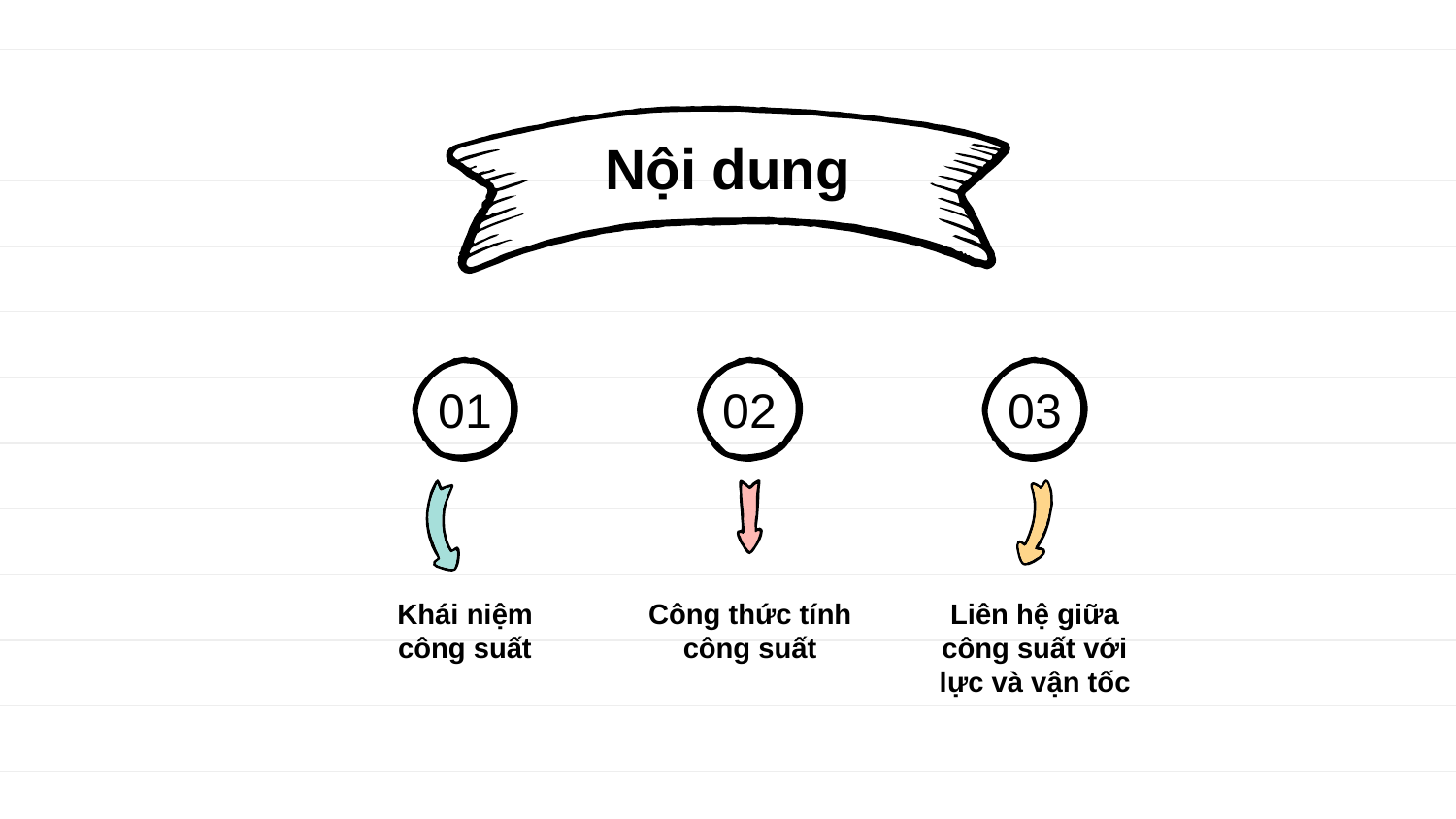

Nội dung

# 01
02
03

Khái niệm công suất
Công thức tính công suất
Liên hệ giữa công suất với lực và vận tốc